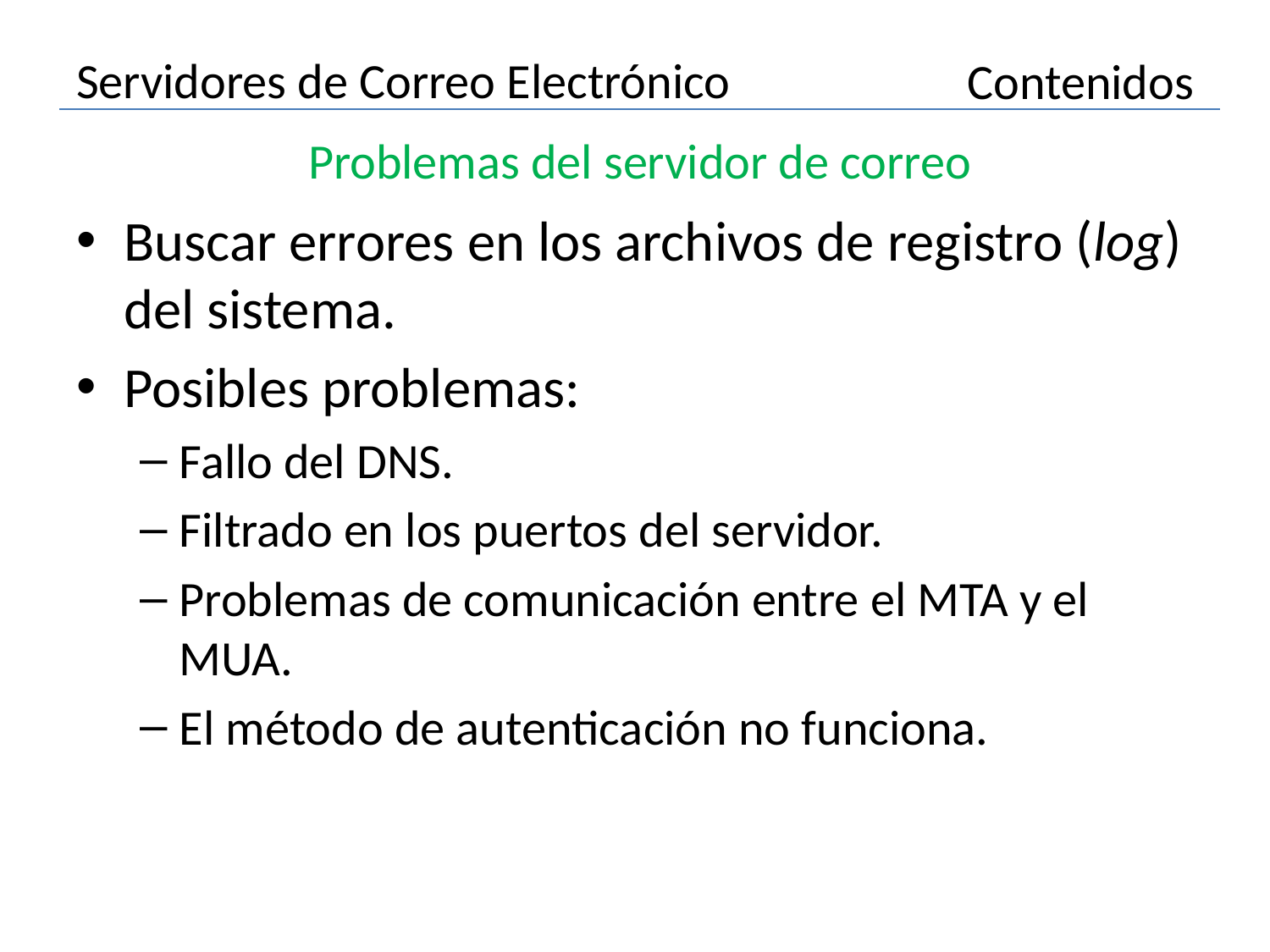

# Servidores de Correo Electrónico
Contenidos
Problemas del servidor de correo
Buscar errores en los archivos de registro (log) del sistema.
Posibles problemas:
Fallo del DNS.
Filtrado en los puertos del servidor.
Problemas de comunicación entre el MTA y el MUA.
El método de autenticación no funciona.